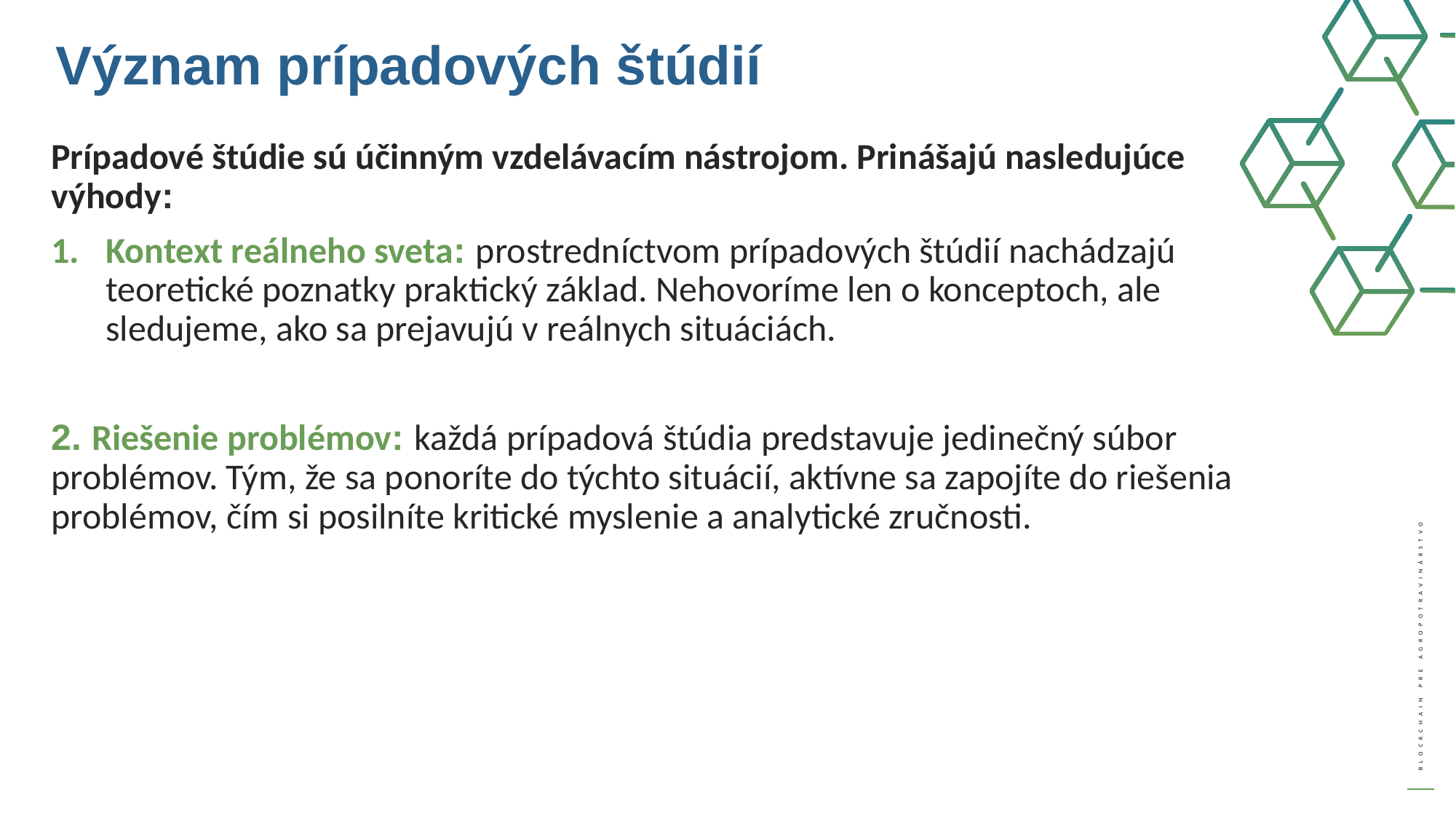

Význam prípadových štúdií
Prípadové štúdie sú účinným vzdelávacím nástrojom. Prinášajú nasledujúce výhody:
Kontext reálneho sveta: prostredníctvom prípadových štúdií nachádzajú teoretické poznatky praktický základ. Nehovoríme len o konceptoch, ale sledujeme, ako sa prejavujú v reálnych situáciách.

2. Riešenie problémov: každá prípadová štúdia predstavuje jedinečný súbor problémov. Tým, že sa ponoríte do týchto situácií, aktívne sa zapojíte do riešenia problémov, čím si posilníte kritické myslenie a analytické zručnosti.